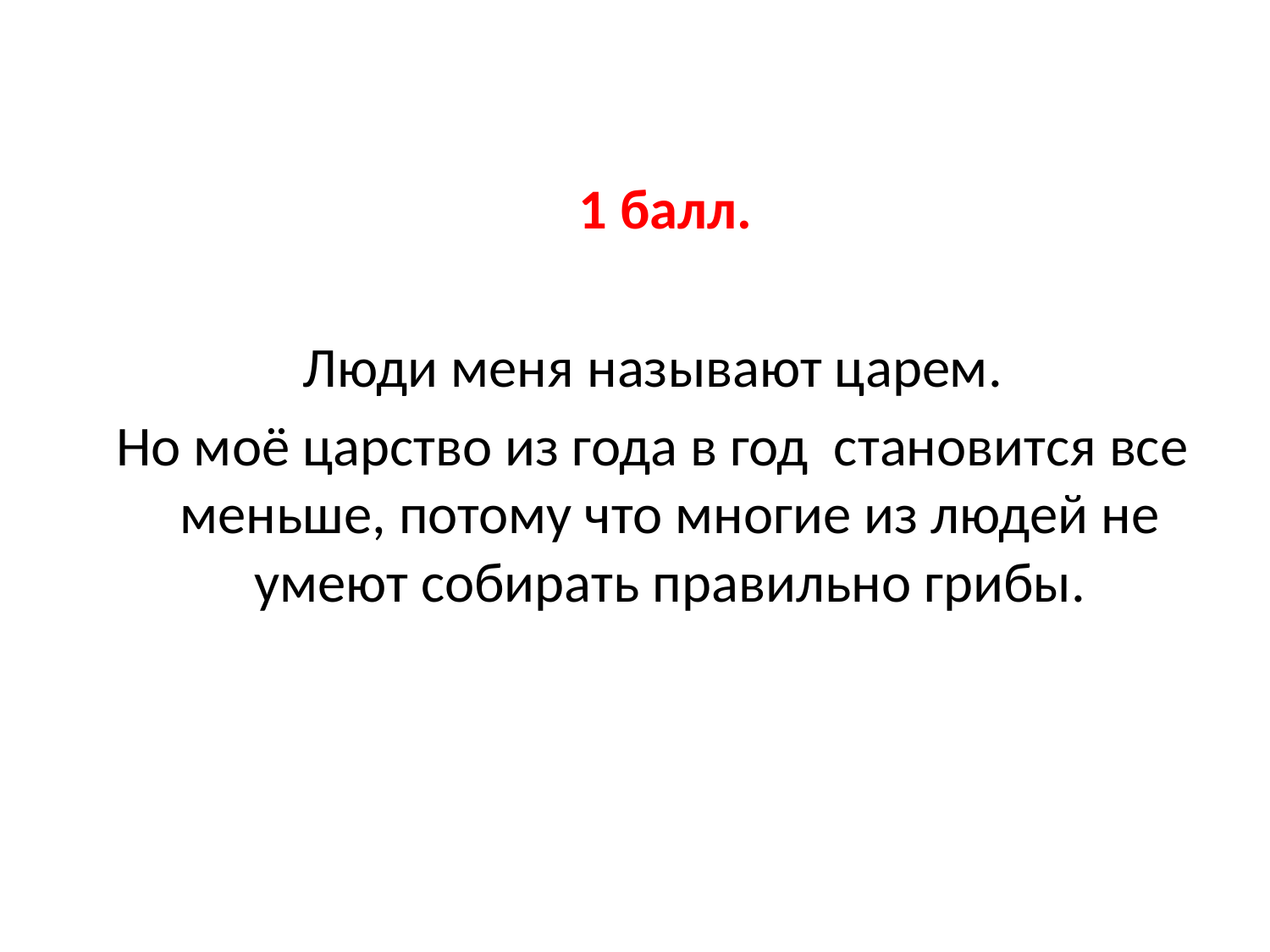

1 балл.

 Люди меня называют царем.
 Но моё царство из года в год  становится все меньше, потому что многие из людей не умеют собирать правильно грибы.